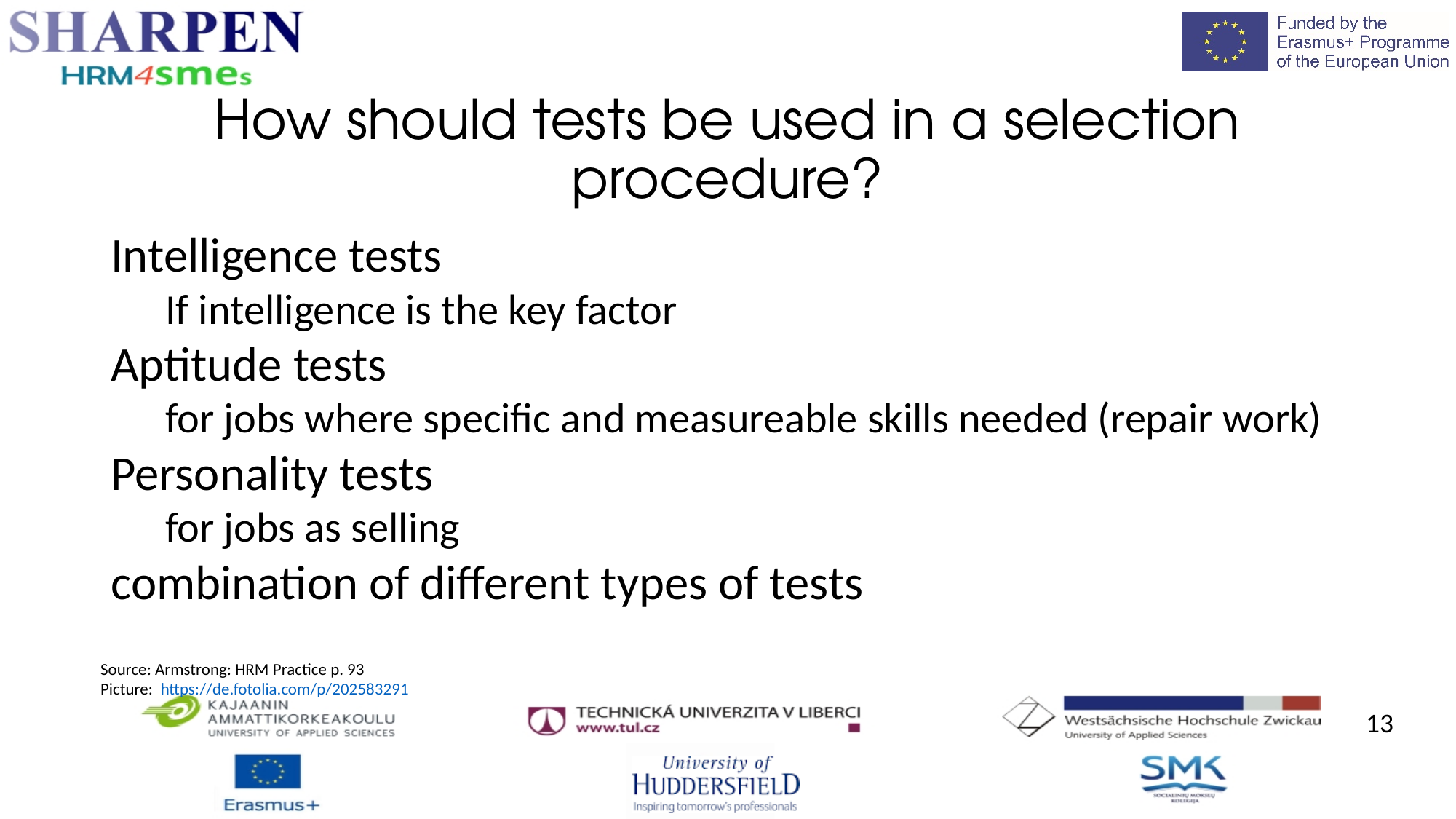

How should tests be used in a selection procedure?
Intelligence tests
If intelligence is the key factor
Aptitude tests
for jobs where specific and measureable skills needed (repair work)
Personality tests
for jobs as selling
combination of different types of tests
Source: Armstrong: HRM Practice p. 93
Picture:  https://de.fotolia.com/p/202583291
13